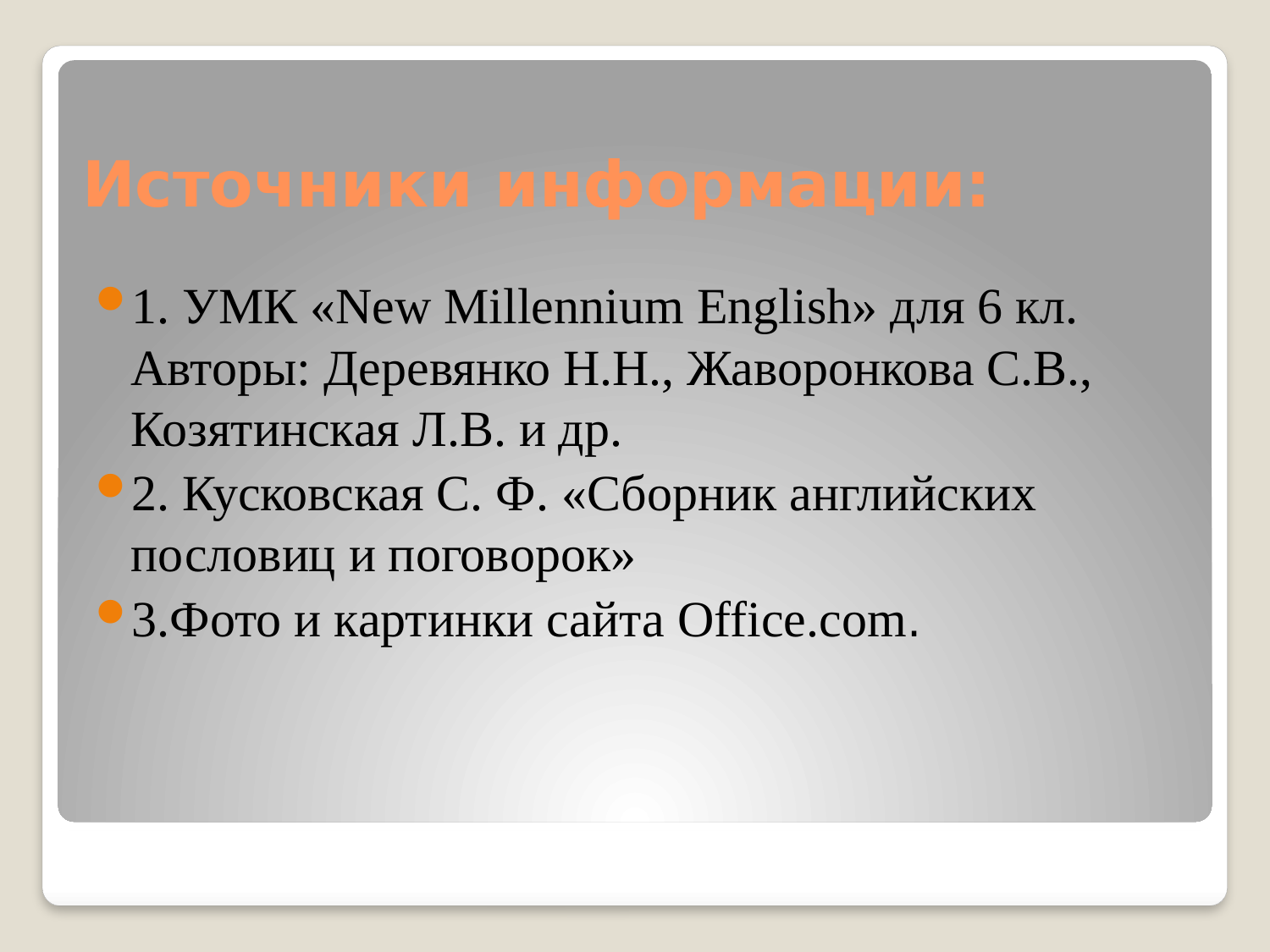

1. УМК «New Millennium English» для 6 кл. Авторы: Деревянко Н.Н., Жаворонкова С.В., Козятинская Л.В. и др.
2. Кусковская С. Ф. «Сборник английских пословиц и поговорок»
3.Фото и картинки сайта Office.com.
# Источники информации: